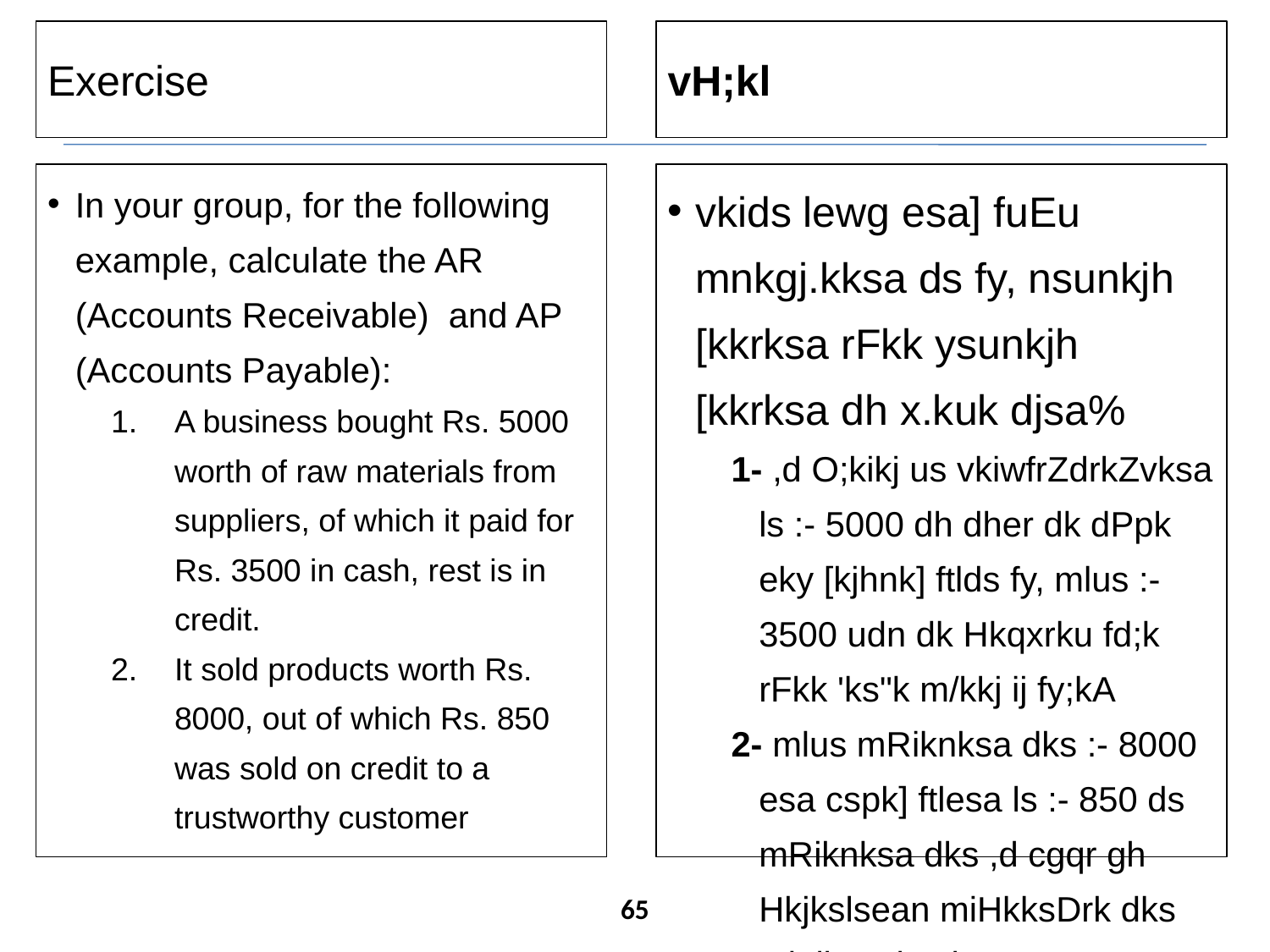

Exercise
vH;kl
In your group, for the following example, calculate the AR (Accounts Receivable)  and AP (Accounts Payable):
A business bought Rs. 5000 worth of raw materials from suppliers, of which it paid for Rs. 3500 in cash, rest is in credit.
It sold products worth Rs. 8000, out of which Rs. 850 was sold on credit to a trustworthy customer
vkids lewg esa] fuEu mnkgj.kksa ds fy, nsunkjh [kkrksa rFkk ysunkjh [kkrksa dh x.kuk djsa%
1- ,d O;kikj us vkiwfrZdrkZvksa ls :- 5000 dh dher dk dPpk eky [kjhnk] ftlds fy, mlus :- 3500 udn dk Hkqxrku fd;k rFkk 'ks"k m/kkj ij fy;kA
2- mlus mRiknksa dks :- 8000 esa cspk] ftlesa ls :- 850 ds mRiknksa dks ,d cgqr gh Hkjkslsean miHkksDrk dks _.k ij cspk x;kA
65